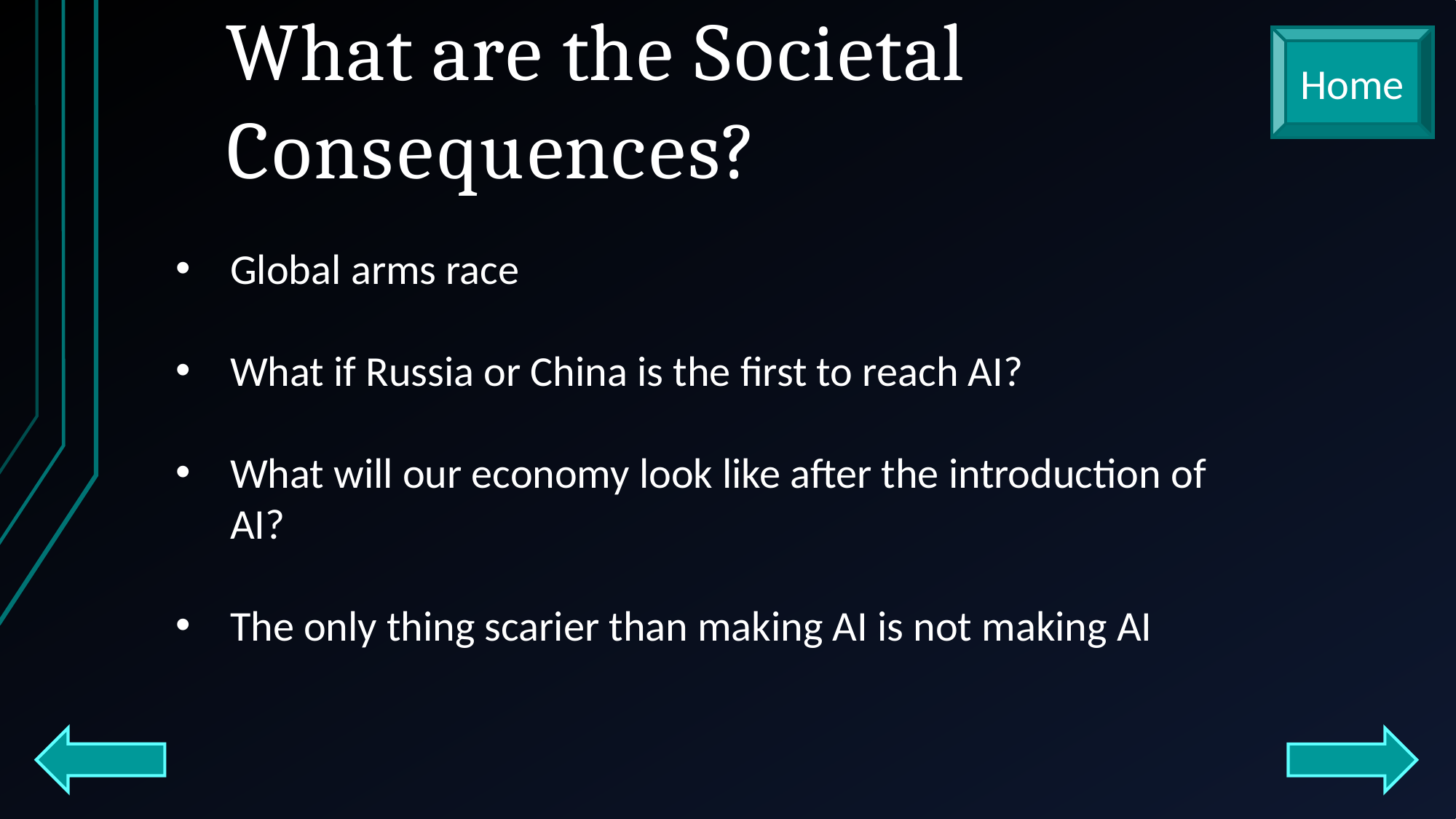

What are the Societal Consequences?
Home
Global arms race

What if Russia or China is the first to reach AI?

What will our economy look like after the introduction of AI?

The only thing scarier than making AI is not making AI